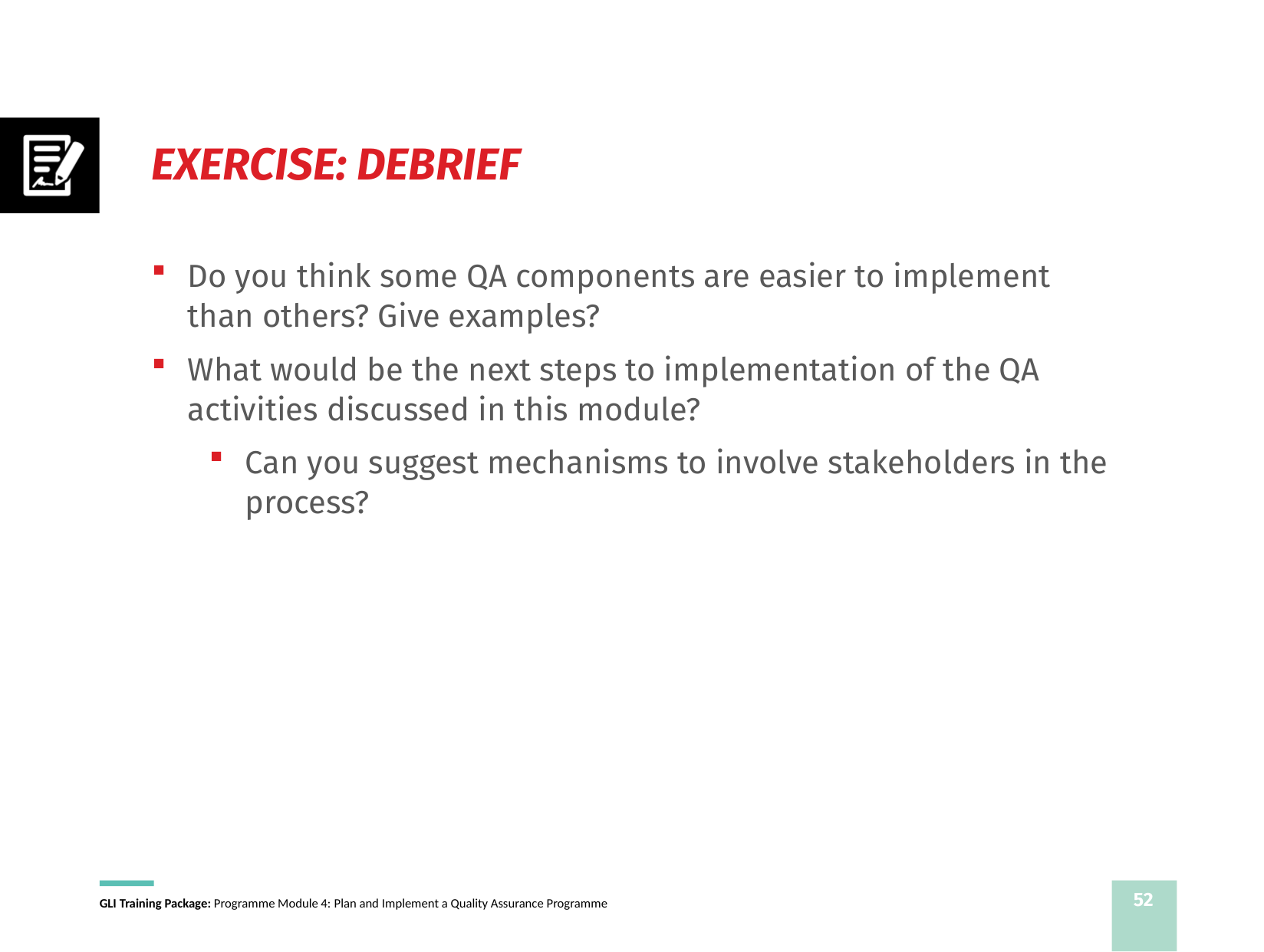

# EXERCISE: DEBRIEF
Do you think some QA components are easier to implement than others? Give examples?
What would be the next steps to implementation of the QA activities discussed in this module?
Can you suggest mechanisms to involve stakeholders in the process?